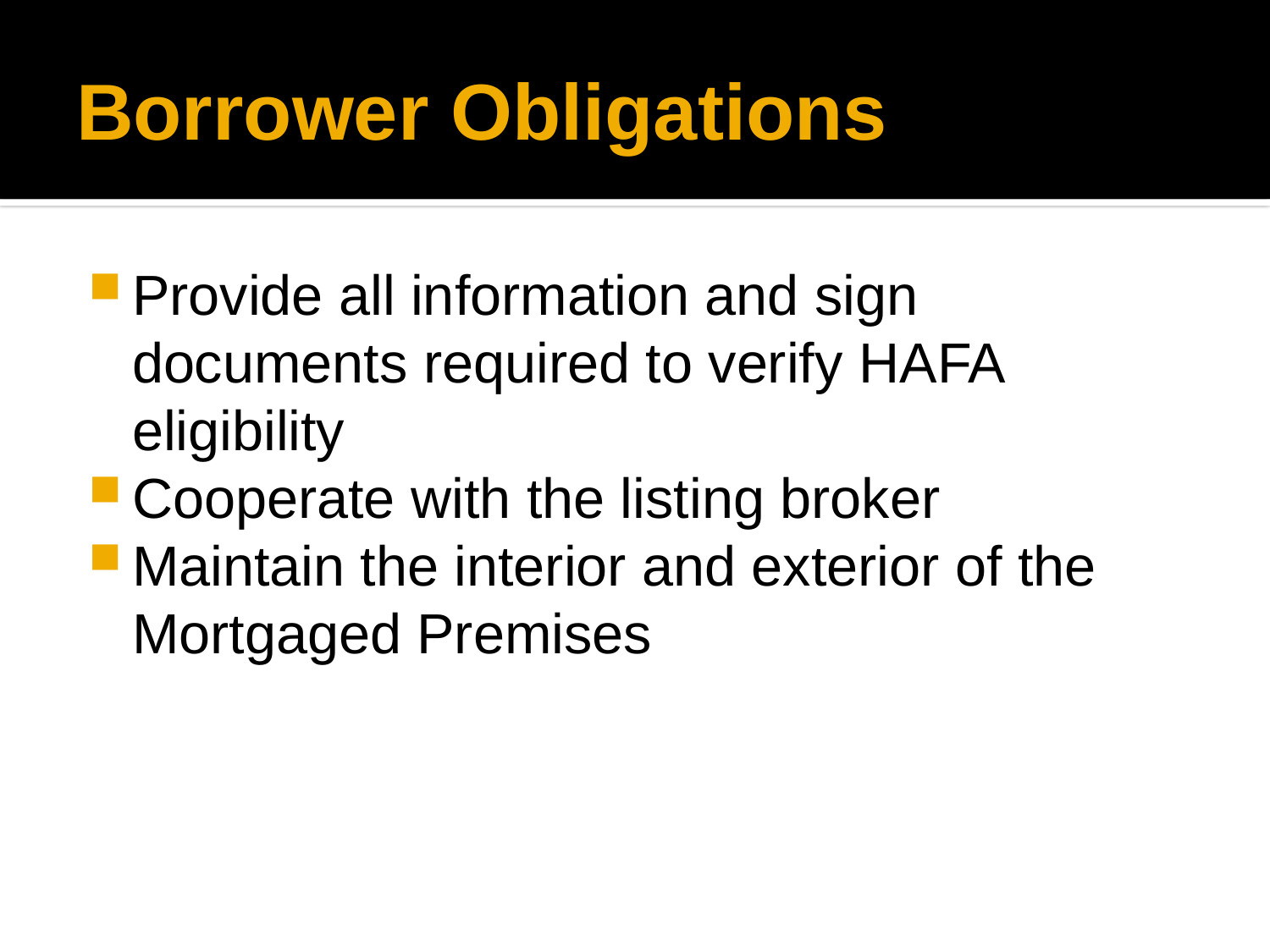

# Borrower Obligations
Provide all information and sign documents required to verify HAFA eligibility
Cooperate with the listing broker
Maintain the interior and exterior of the Mortgaged Premises